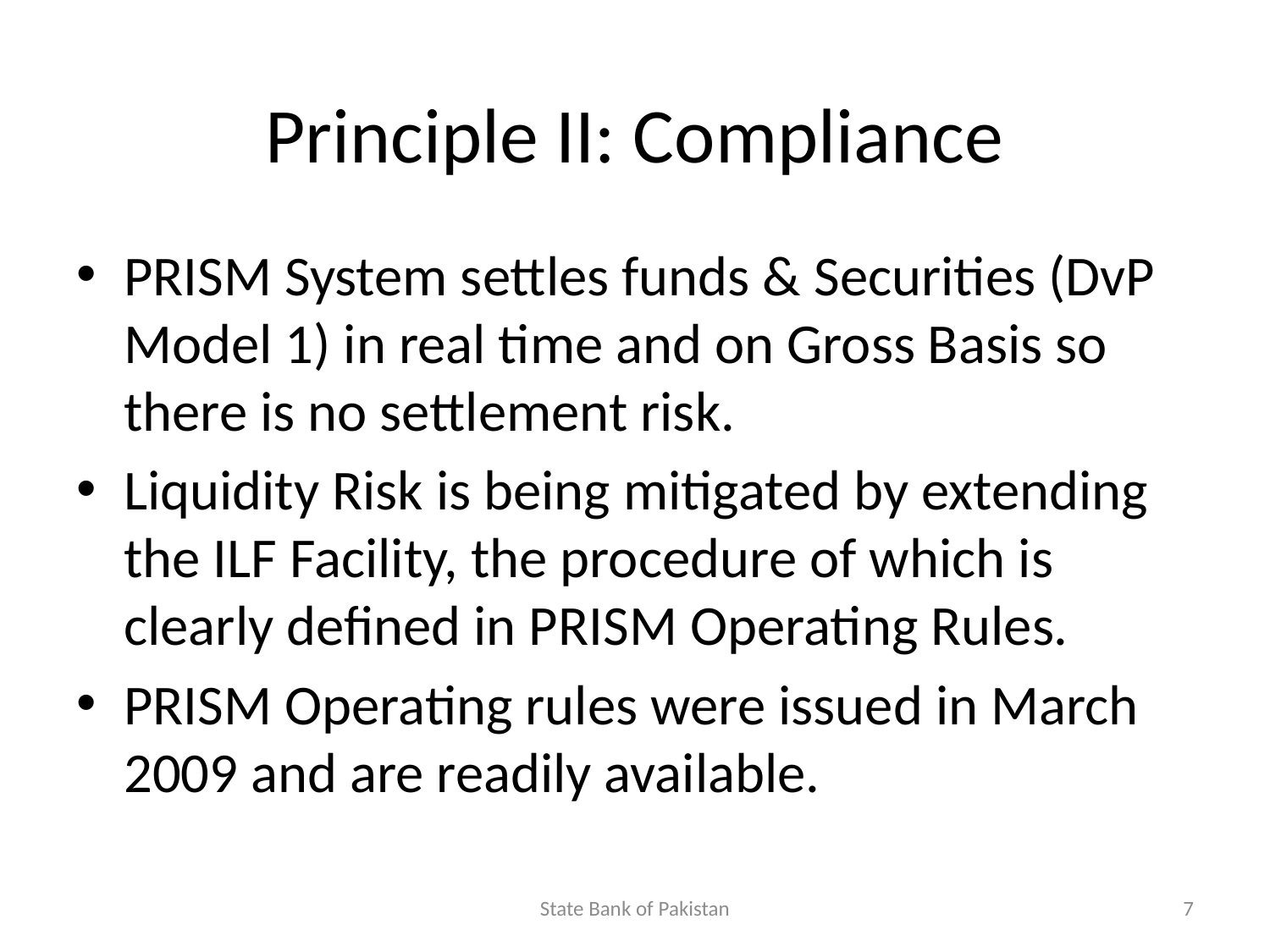

# Principle II: Compliance
PRISM System settles funds & Securities (DvP Model 1) in real time and on Gross Basis so there is no settlement risk.
Liquidity Risk is being mitigated by extending the ILF Facility, the procedure of which is clearly defined in PRISM Operating Rules.
PRISM Operating rules were issued in March 2009 and are readily available.

State Bank of Pakistan
7